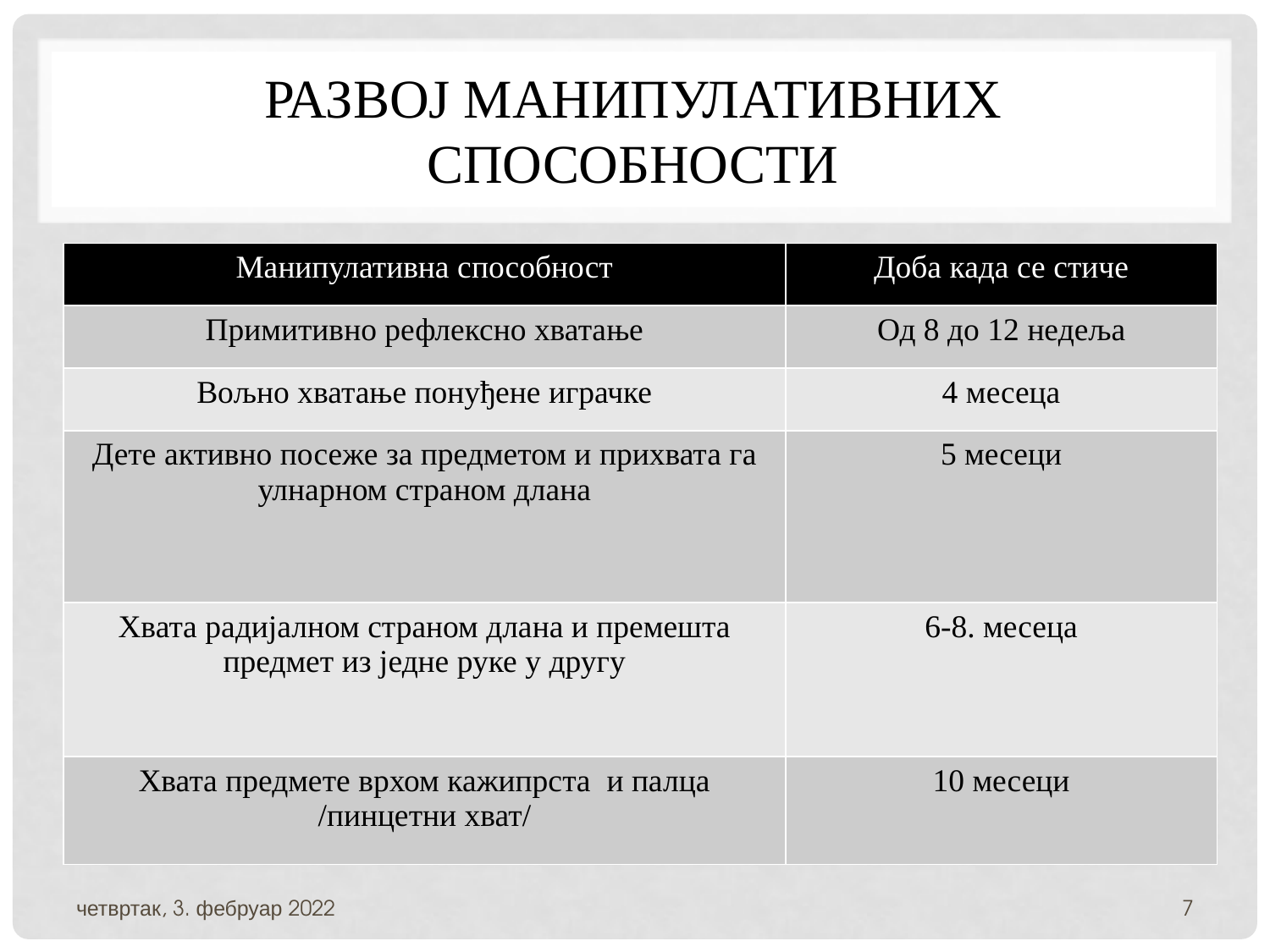

# Развој манипулативних способности
| Манипулативна способност | Доба када се стиче |
| --- | --- |
| Примитивно рефлексно хватање | Од 8 до 12 недеља |
| Вољно хватање понуђене играчке | 4 месеца |
| Дете активно посеже за предметом и прихвата га улнарном страном длана | 5 месеци |
| Хвата радијалном страном длана и премешта предмет из једне руке у другу | 6-8. месеца |
| Хвата предмете врхом кажипрста и палца /пинцетни хват/ | 10 месеци |

четвртак, 3. фебруар 2022
7